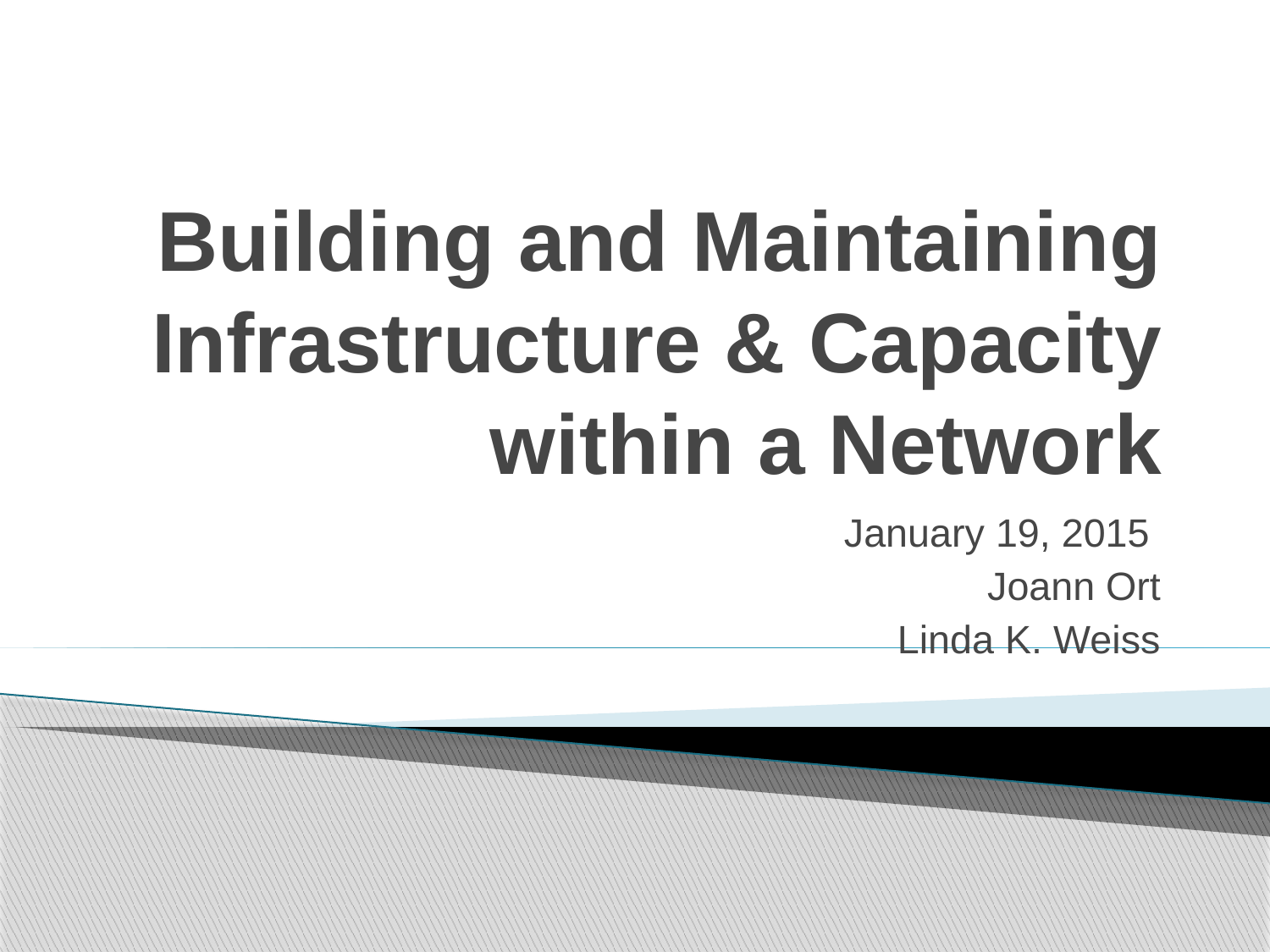

# Building and Maintaining Infrastructure & Capacity within a Network
January 19, 2015
Joann Ort
Linda K. Weiss